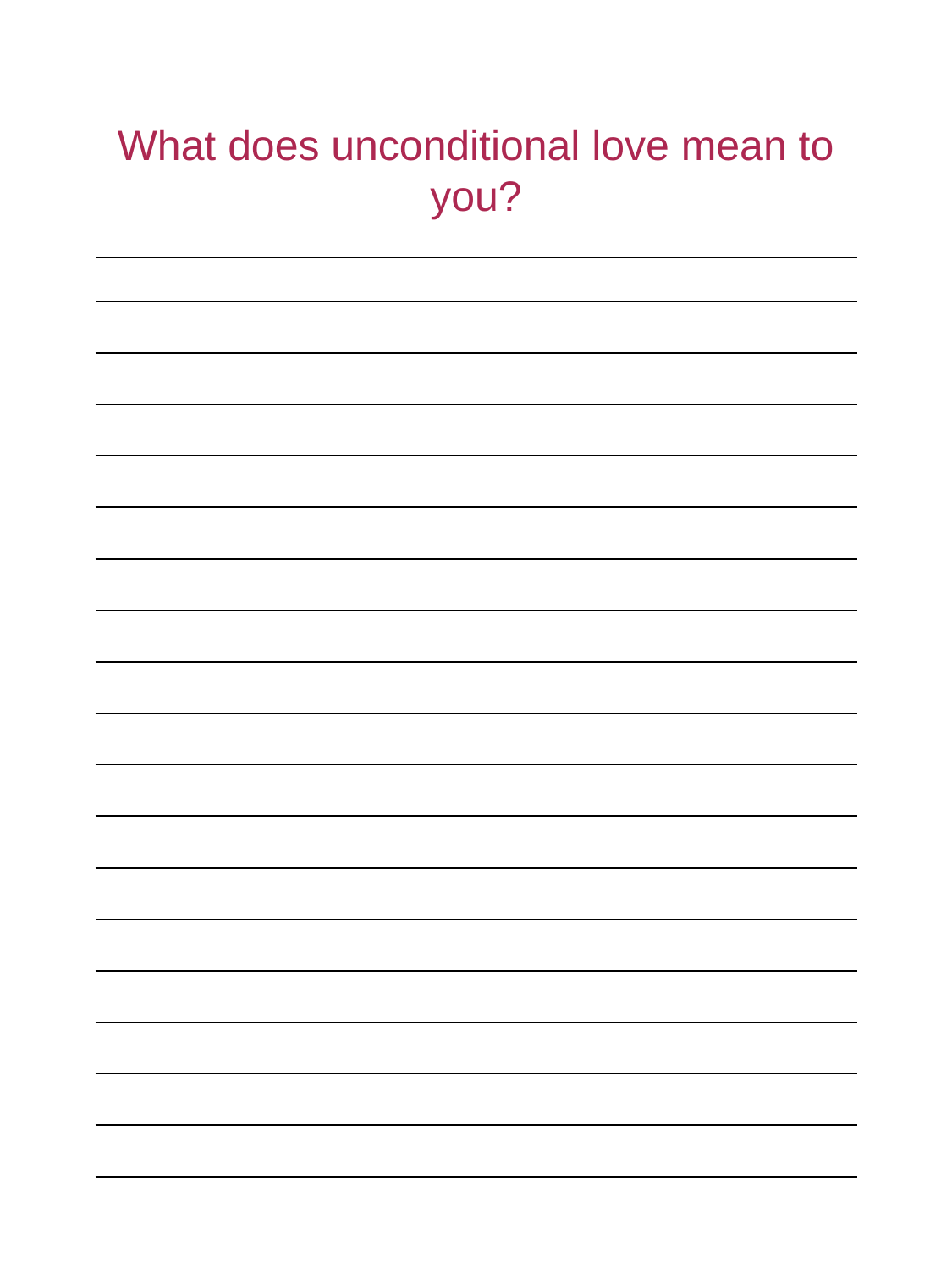

What does unconditional love mean to you?
|  |
| --- |
|  |
|  |
|  |
|  |
|  |
|  |
|  |
|  |
|  |
|  |
|  |
|  |
|  |
|  |
|  |
|  |
|  |